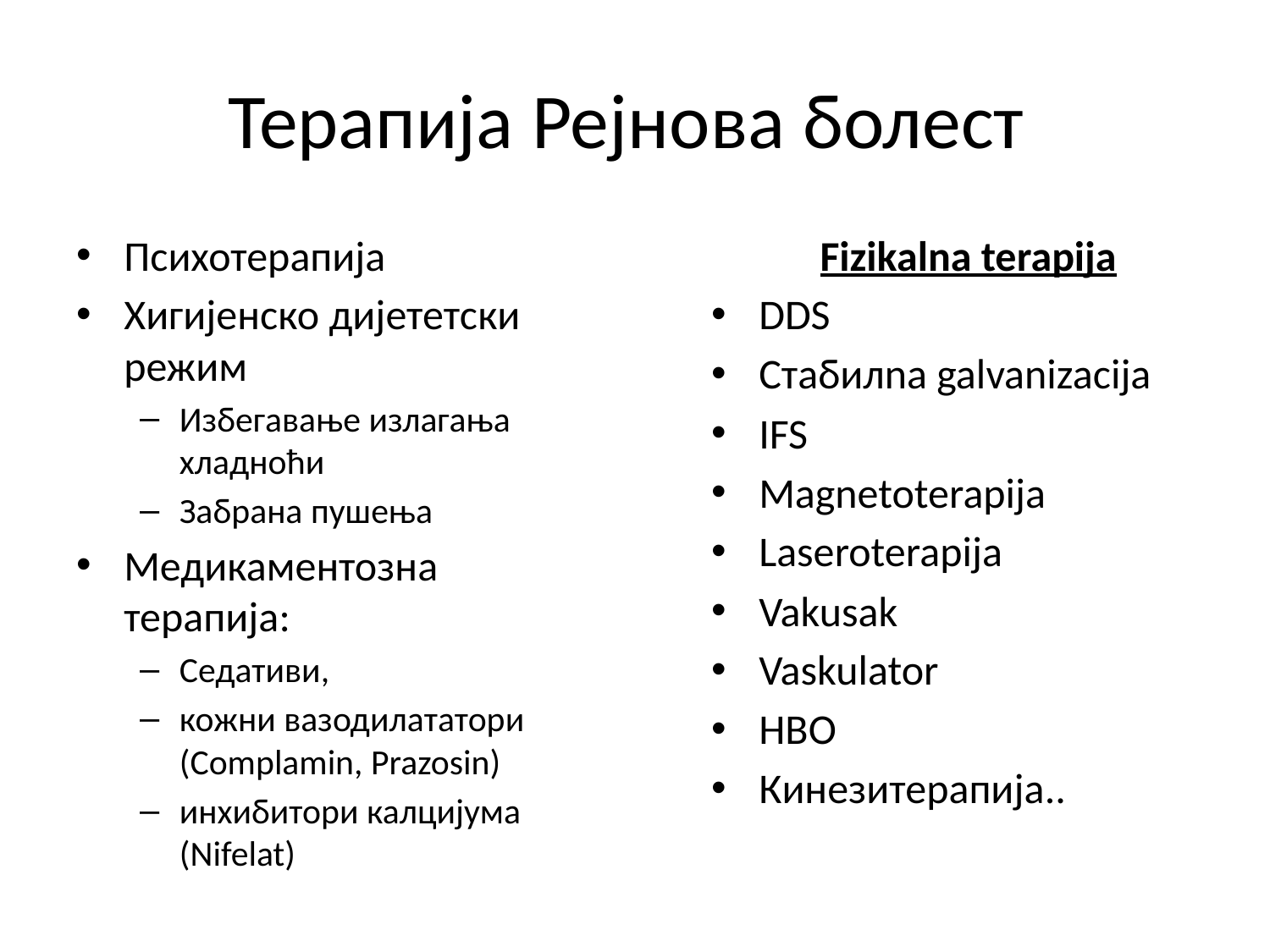

# Терапија Рејнова болест
Психотерапија
Хигијенско дијететски режим
Избегавање излагања хладноћи
Забрана пушења
Медикаментозна терапија:
Седативи,
кожни вазодилататори (Complamin, Prazosin)
инхибитори калцијума (Nifelat)
Fizikalna terapija
DDS
Стабилna galvanizacija
IFS
Magnetoterapija
Laseroterapija
Vakusak
Vaskulator
HBO
Кинезитерапија..